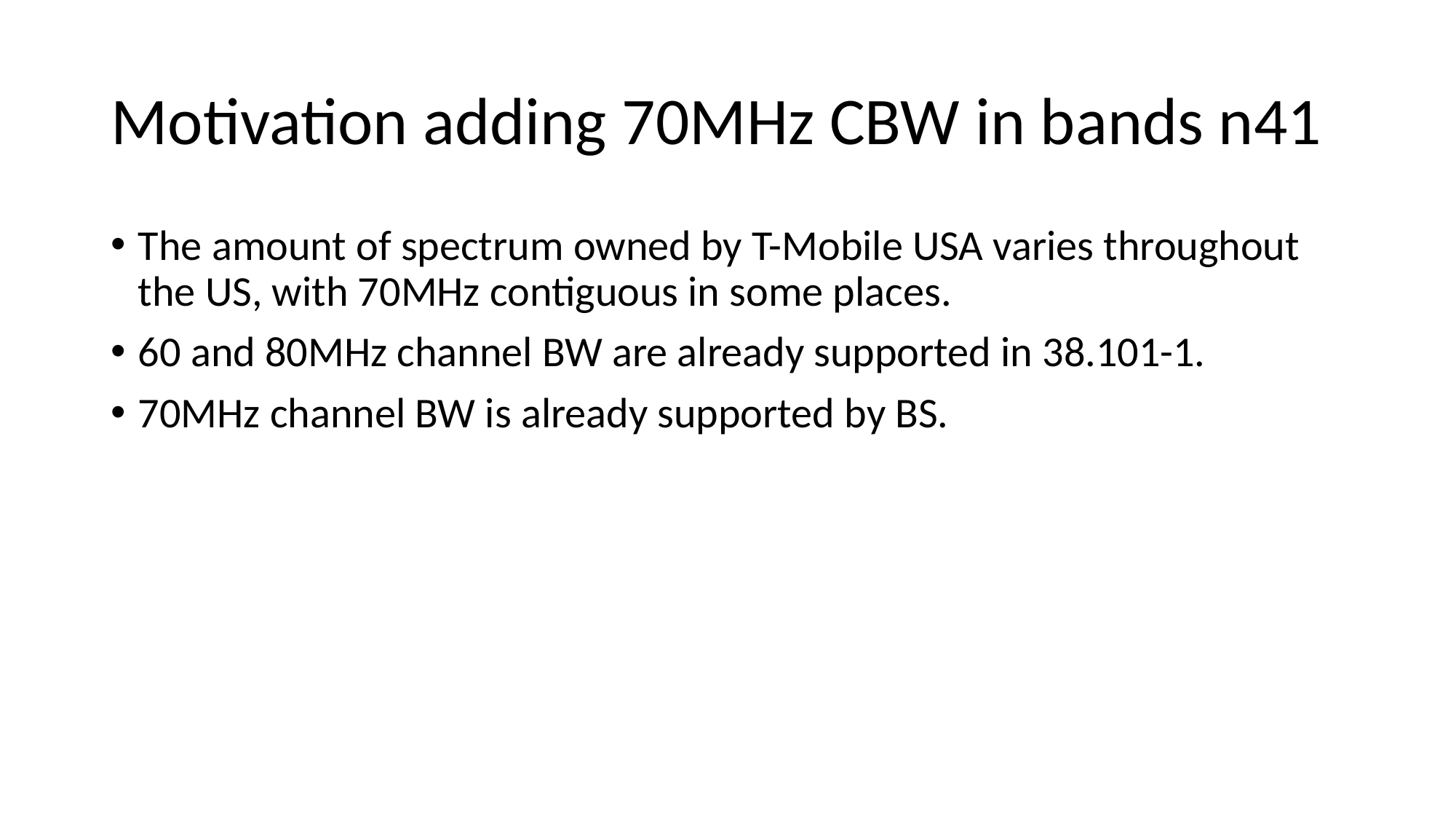

# Motivation adding 70MHz CBW in bands n41
The amount of spectrum owned by T-Mobile USA varies throughout the US, with 70MHz contiguous in some places.
60 and 80MHz channel BW are already supported in 38.101-1.
70MHz channel BW is already supported by BS.